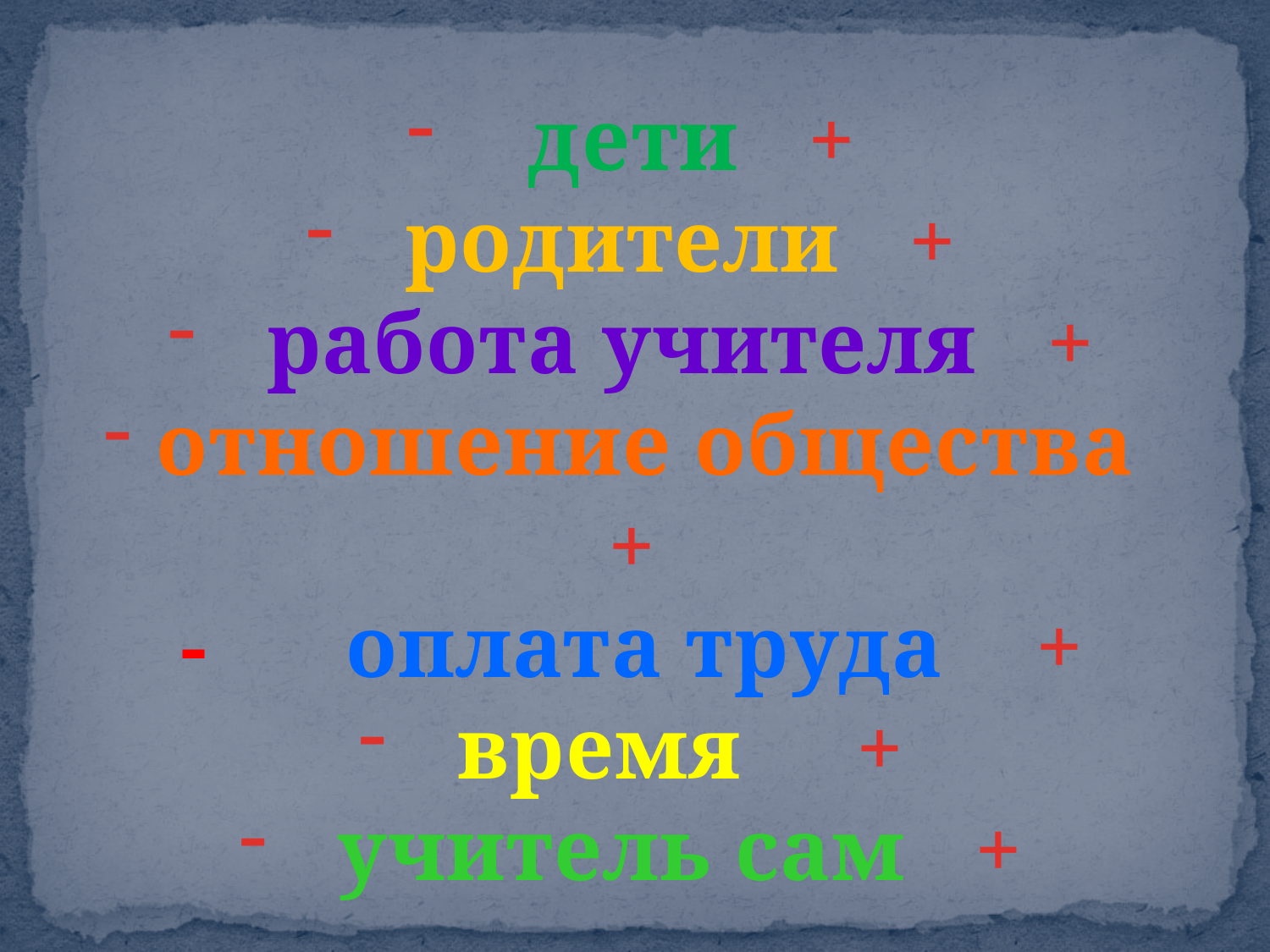

дети   +
   родители   +
   работа учителя   +
 отношение общества  +
-      оплата труда    +
   время     +
   учитель сам   +